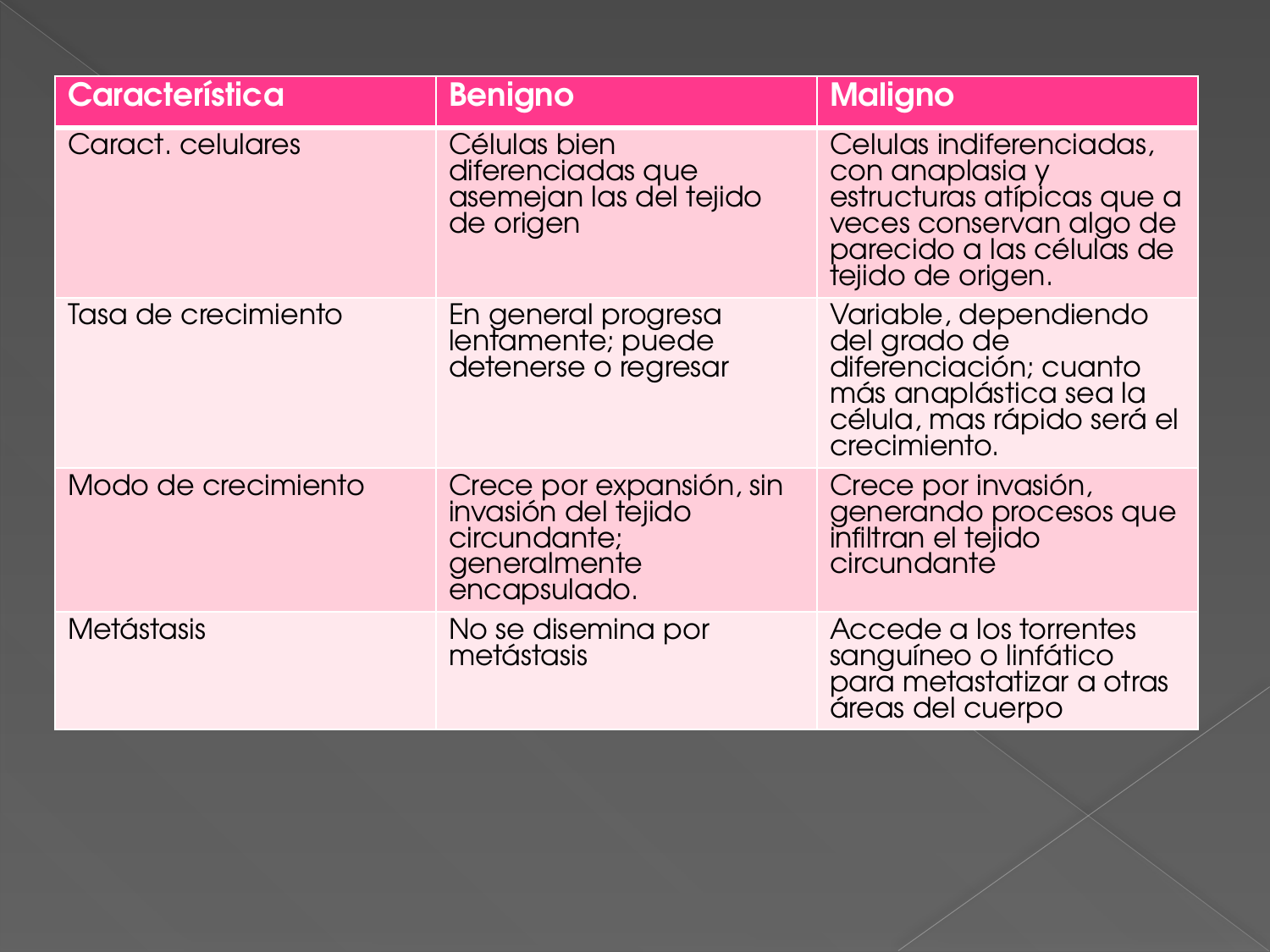

| Característica | Benigno | Maligno |
| --- | --- | --- |
| Caract. celulares | Células bien diferenciadas que asemejan las del tejido de origen | Celulas indiferenciadas, con anaplasia y estructuras atípicas que a veces conservan algo de parecido a las células de tejido de origen. |
| Tasa de crecimiento | En general progresa lentamente; puede detenerse o regresar | Variable, dependiendo del grado de diferenciación; cuanto más anaplástica sea la célula, mas rápido será el crecimiento. |
| Modo de crecimiento | Crece por expansión, sin invasión del tejido circundante; generalmente encapsulado. | Crece por invasión, generando procesos que infiltran el tejido circundante |
| Metástasis | No se disemina por metástasis | Accede a los torrentes sanguíneo o linfático para metastatizar a otras áreas del cuerpo |